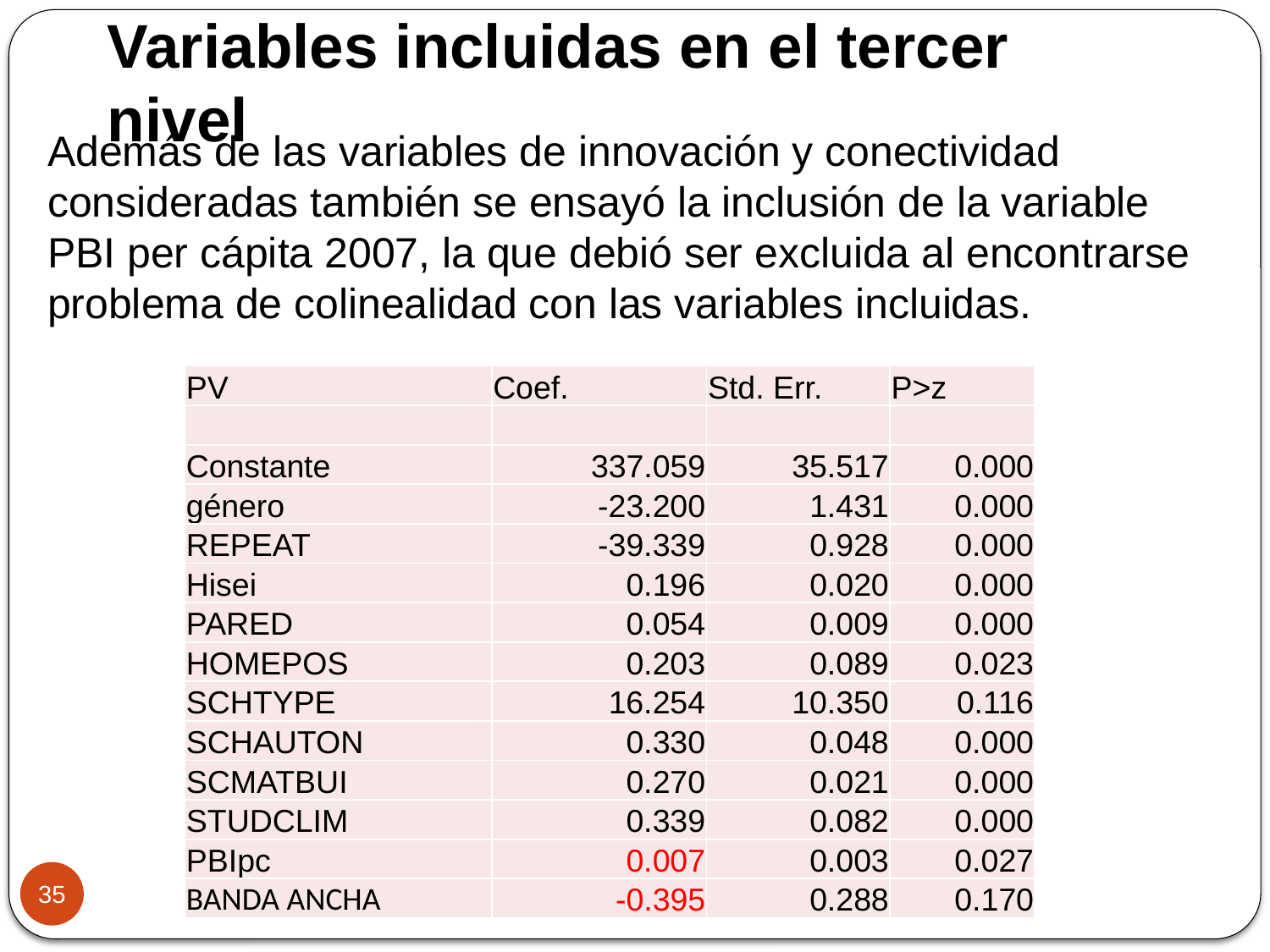

Variables incluidas en el tercer nivel

Además de las variables de innovación y conectividad consideradas también se ensayó la inclusión de la variable PBI per cápita 2007, la que debió ser excluida al encontrarse problema de colinealidad con las variables incluidas.

| PV | Coef. | Std. Err. | P>z |
| --- | --- | --- | --- |
|  |  |  |  |
| Constante | 337.059 | 35.517 | 0.000 |
| género | -23.200 | 1.431 | 0.000 |
| REPEAT | -39.339 | 0.928 | 0.000 |
| Hisei | 0.196 | 0.020 | 0.000 |
| PARED | 0.054 | 0.009 | 0.000 |
| HOMEPOS | 0.203 | 0.089 | 0.023 |
| SCHTYPE | 16.254 | 10.350 | 0.116 |
| SCHAUTON | 0.330 | 0.048 | 0.000 |
| SCMATBUI | 0.270 | 0.021 | 0.000 |
| STUDCLIM | 0.339 | 0.082 | 0.000 |
| PBIpc | 0.007 | 0.003 | 0.027 |
| BANDA ANCHA | -0.395 | 0.288 | 0.170 |
35